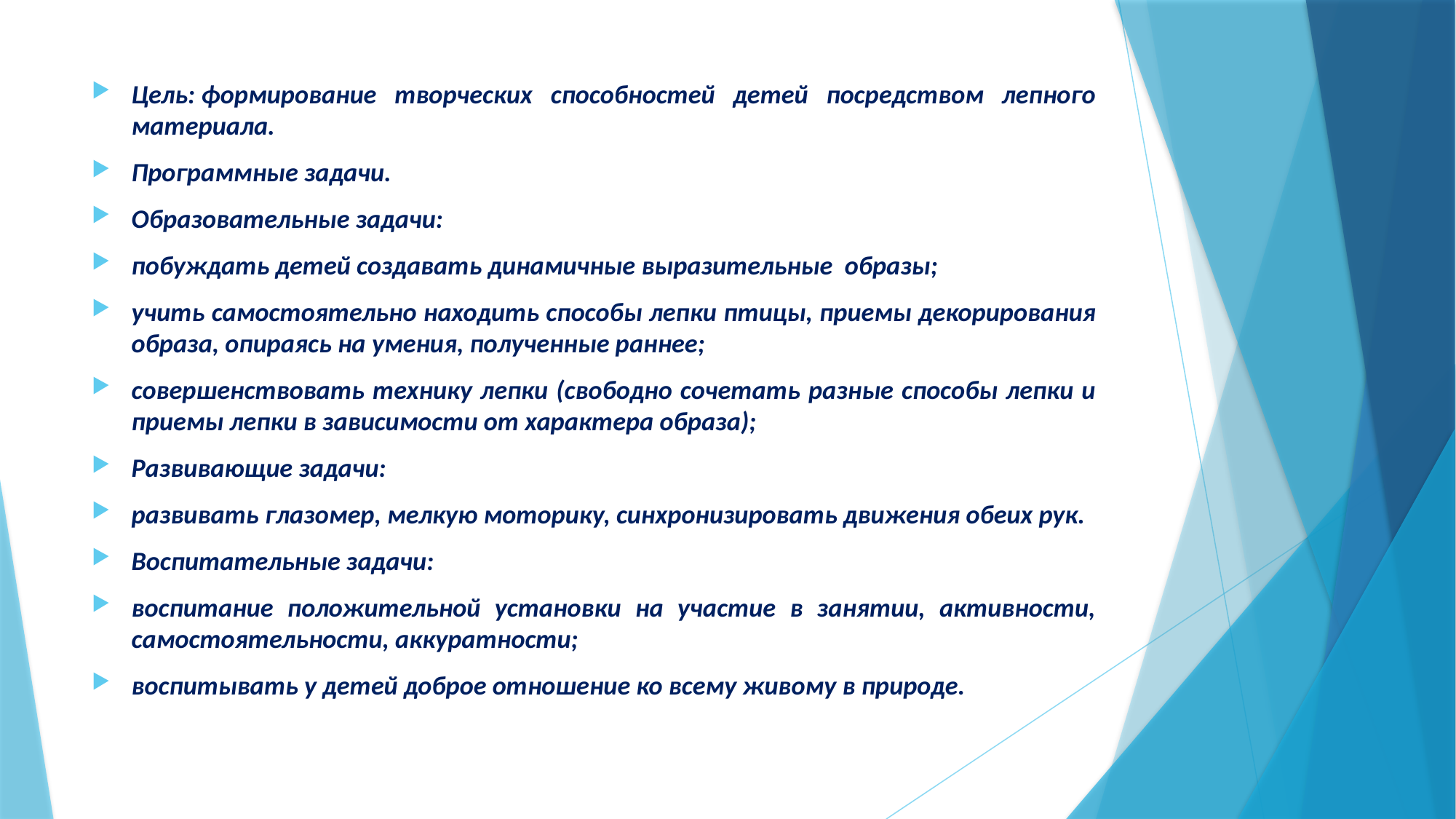

Цель: формирование творческих способностей детей посредством лепного материала.
Программные задачи.
Образовательные задачи:
побуждать детей создавать динамичные выразительные  образы;
учить самостоятельно находить способы лепки птицы, приемы декорирования образа, опираясь на умения, полученные раннее;
совершенствовать технику лепки (свободно сочетать разные способы лепки и приемы лепки в зависимости от характера образа);
Развивающие задачи:
развивать глазомер, мелкую моторику, синхронизировать движения обеих рук.
Воспитательные задачи:
воспитание положительной установки на участие в занятии, активности, самостоятельности, аккуратности;
воспитывать у детей доброе отношение ко всему живому в природе.